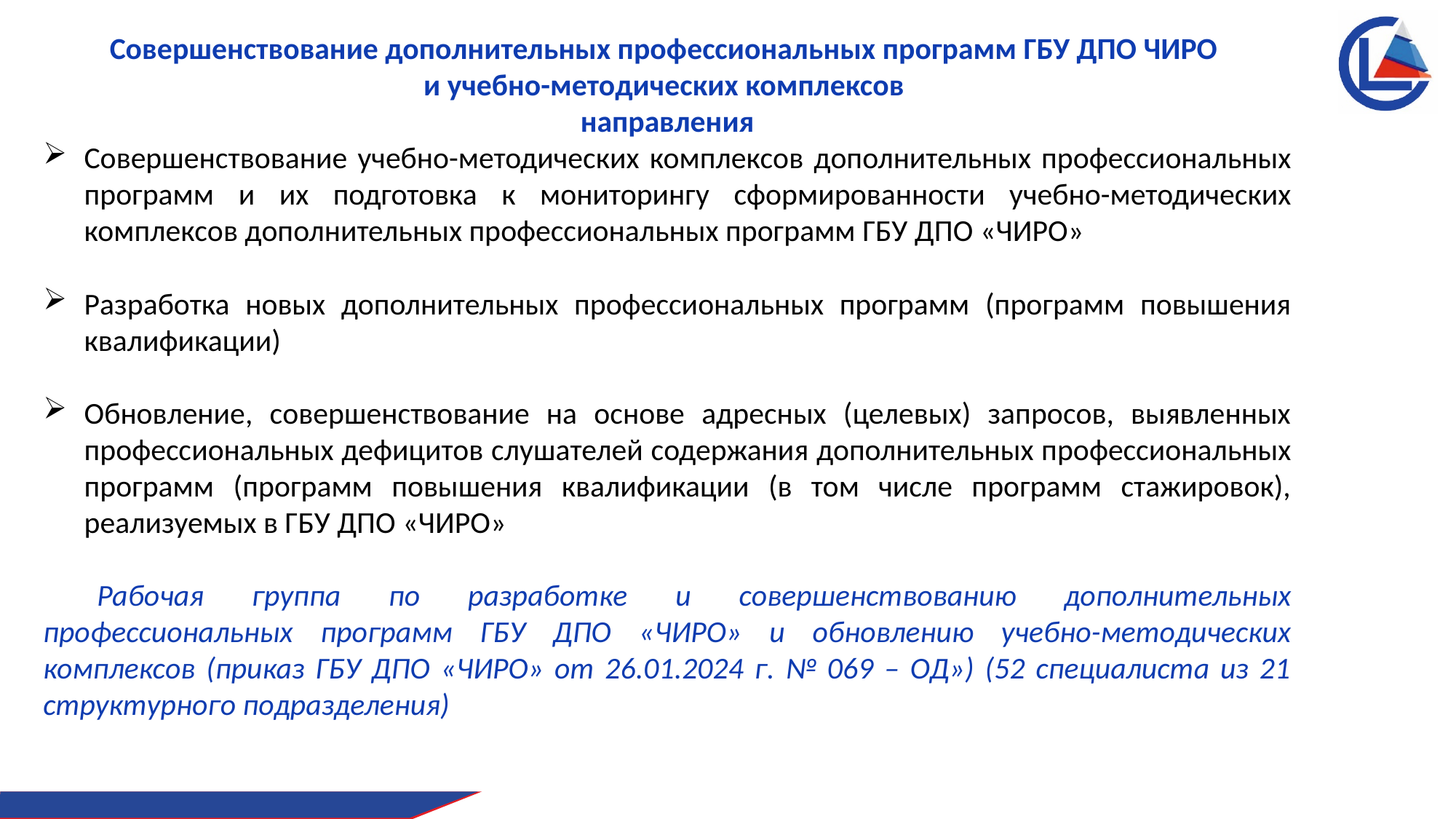

Совершенствование дополнительных профессиональных программ ГБУ ДПО ЧИРО
и учебно-методических комплексов
направления
Совершенствование учебно-методических комплексов дополнительных профессиональных программ и их подготовка к мониторингу сформированности учебно-методических комплексов дополнительных профессиональных программ ГБУ ДПО «ЧИРО»

Разработка новых дополнительных профессиональных программ (программ повышения квалификации)

Обновление, совершенствование на основе адресных (целевых) запросов, выявленных профессиональных дефицитов слушателей содержания дополнительных профессиональных программ (программ повышения квалификации (в том числе программ стажировок), реализуемых в ГБУ ДПО «ЧИРО»

Рабочая группа по разработке и совершенствованию дополнительных профессиональных программ ГБУ ДПО «ЧИРО» и обновлению учебно-методических комплексов (приказ ГБУ ДПО «ЧИРО» от 26.01.2024 г. № 069 – ОД») (52 специалиста из 21 структурного подразделения)